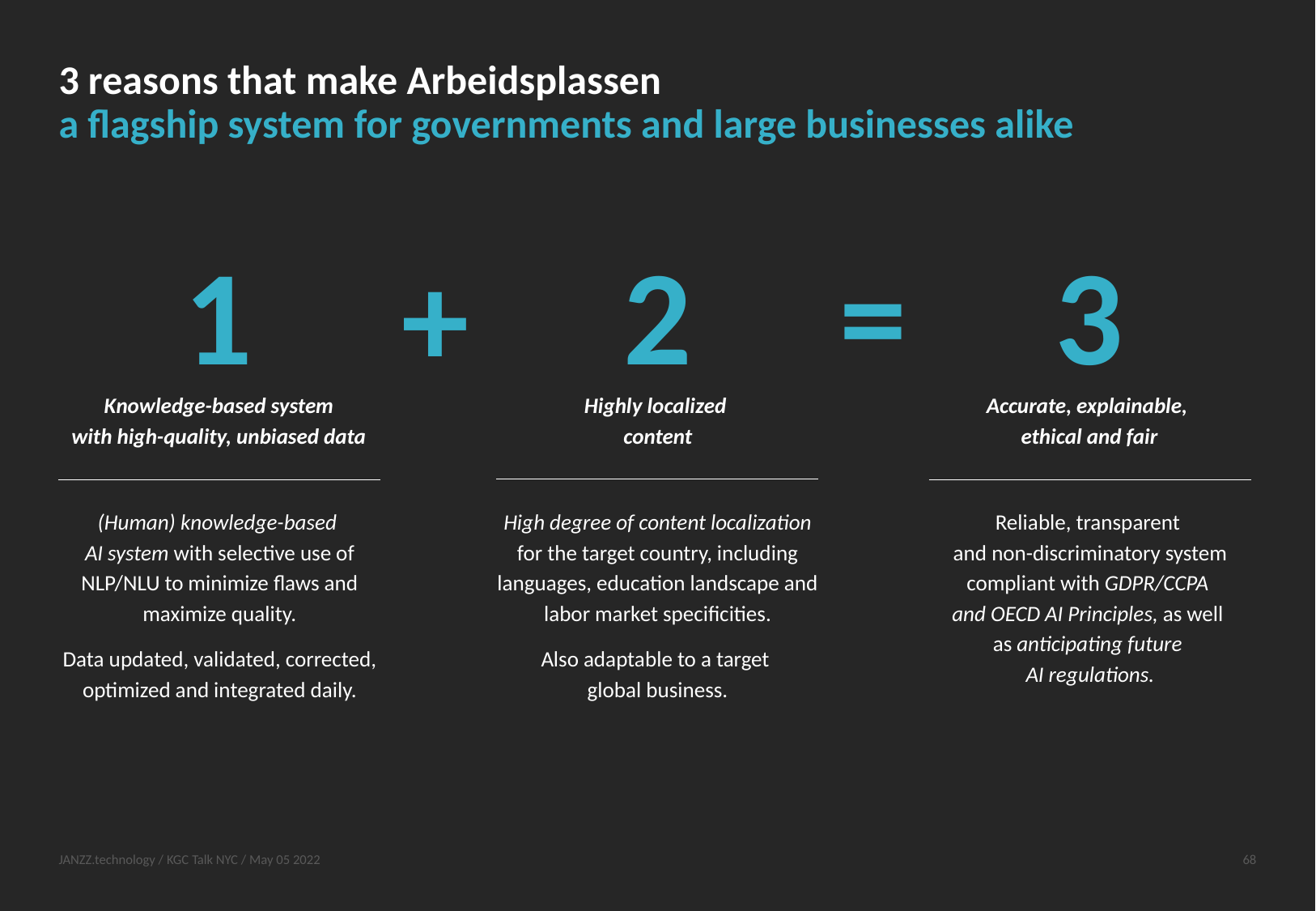

# 3 reasons that make Arbeidsplassen a flagship system for governments and large businesses alike
1
2
3
=
+
Highly localized
content
Accurate, explainable,
ethical and fair
Knowledge-based system
with high-quality, unbiased data
(Human) knowledge-based
AI system with selective use of NLP/NLU to minimize flaws and maximize quality.
Data updated, validated, corrected, optimized and integrated daily.
High degree of content localization for the target country, including languages, education landscape and labor market specificities.
Also adaptable to a target
global business.
Reliable, transparent
and non-discriminatory system compliant with GDPR/CCPA
and OECD AI Principles, as well
as anticipating future
AI regulations.
JANZZ.technology / KGC Talk NYC / May 05 2022
68